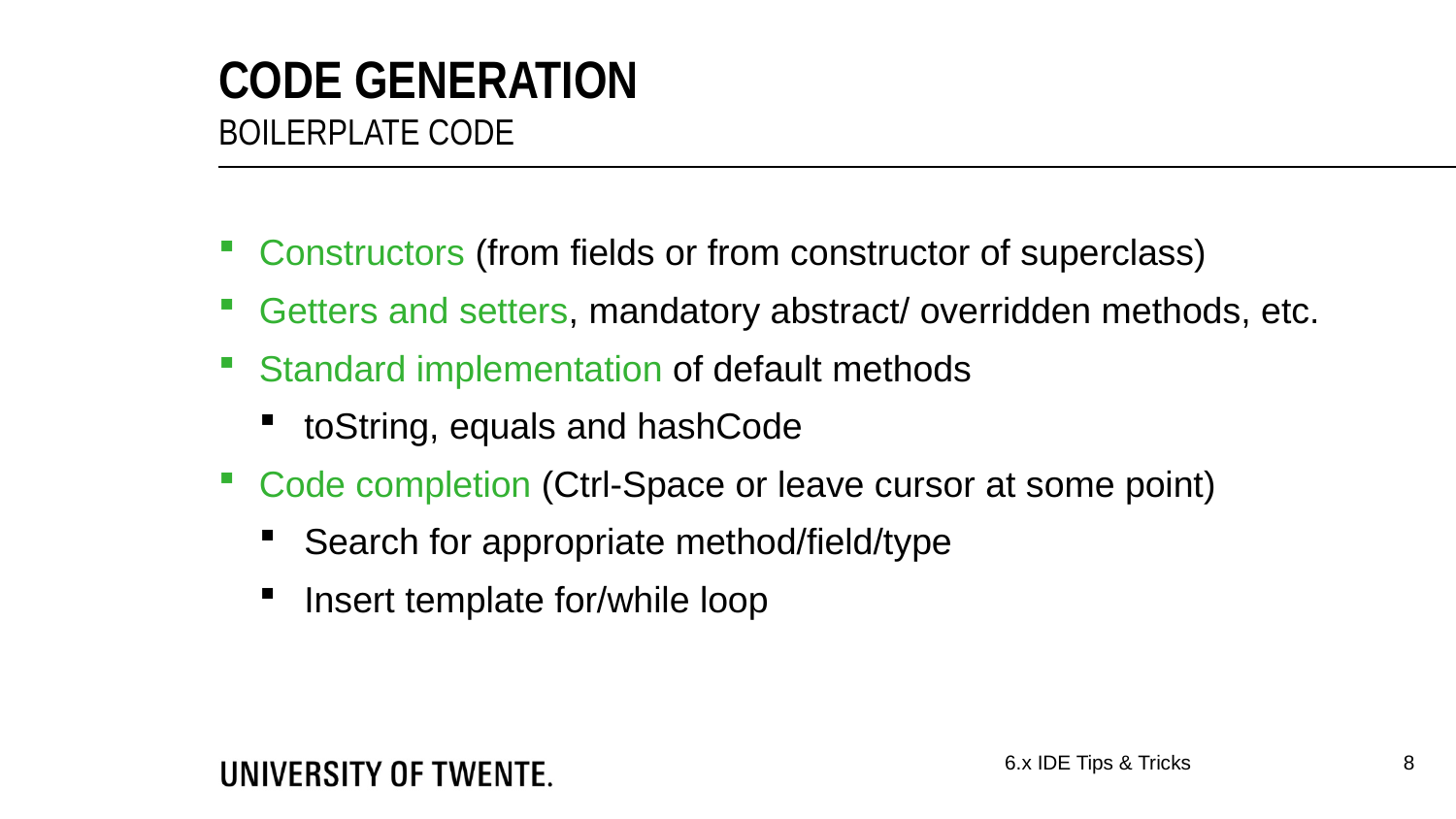

Code generation
Boilerplate code
Constructors (from fields or from constructor of superclass)
Getters and setters, mandatory abstract/ overridden methods, etc.
Standard implementation of default methods
toString, equals and hashCode
Code completion (Ctrl-Space or leave cursor at some point)
Search for appropriate method/field/type
Insert template for/while loop
8
6.x IDE Tips & Tricks